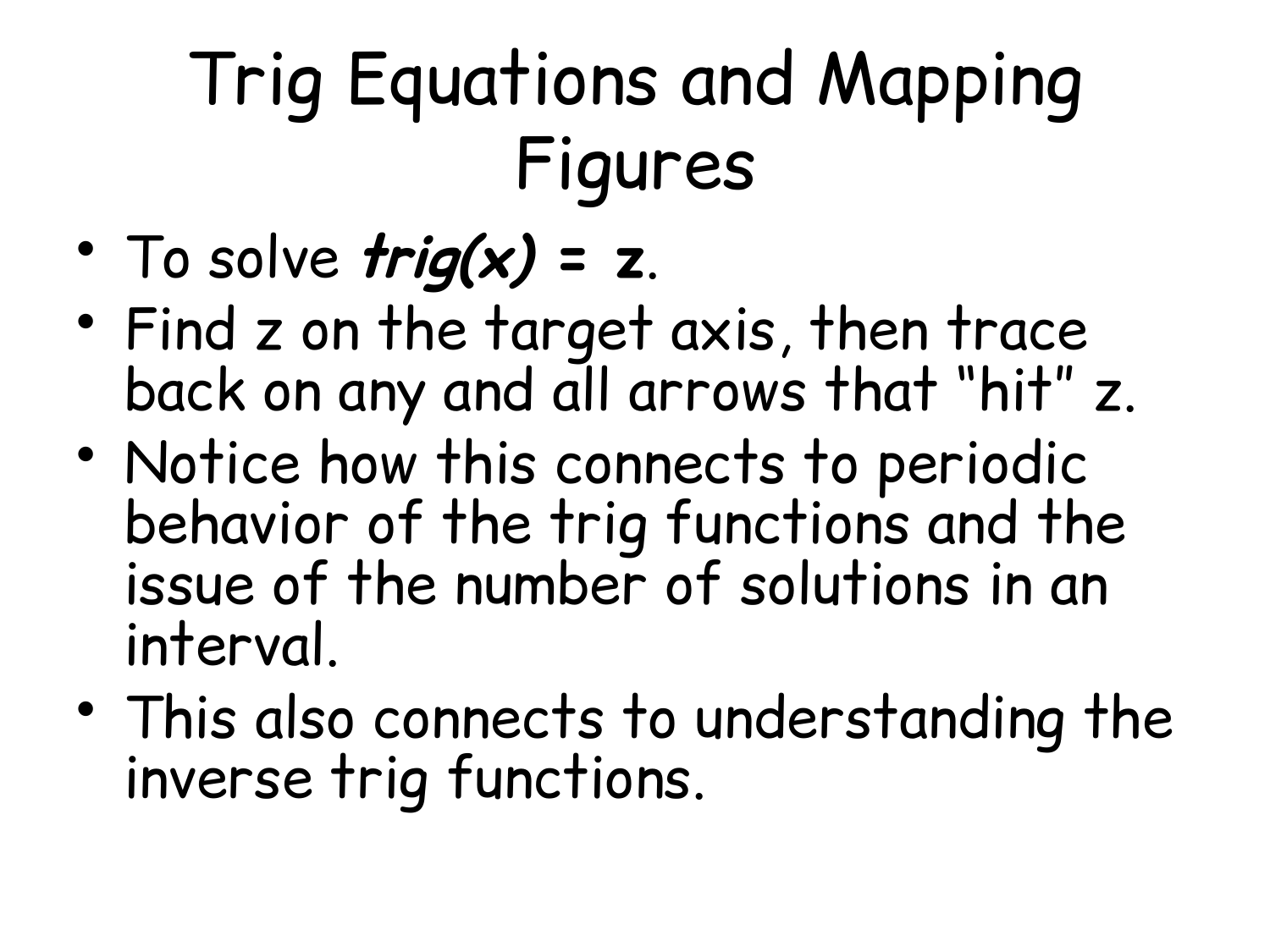

# Trig Equations and Mapping Figures
To solve trig(x) = z.
Find z on the target axis, then trace back on any and all arrows that “hit” z.
Notice how this connects to periodic behavior of the trig functions and the issue of the number of solutions in an interval.
This also connects to understanding the inverse trig functions.